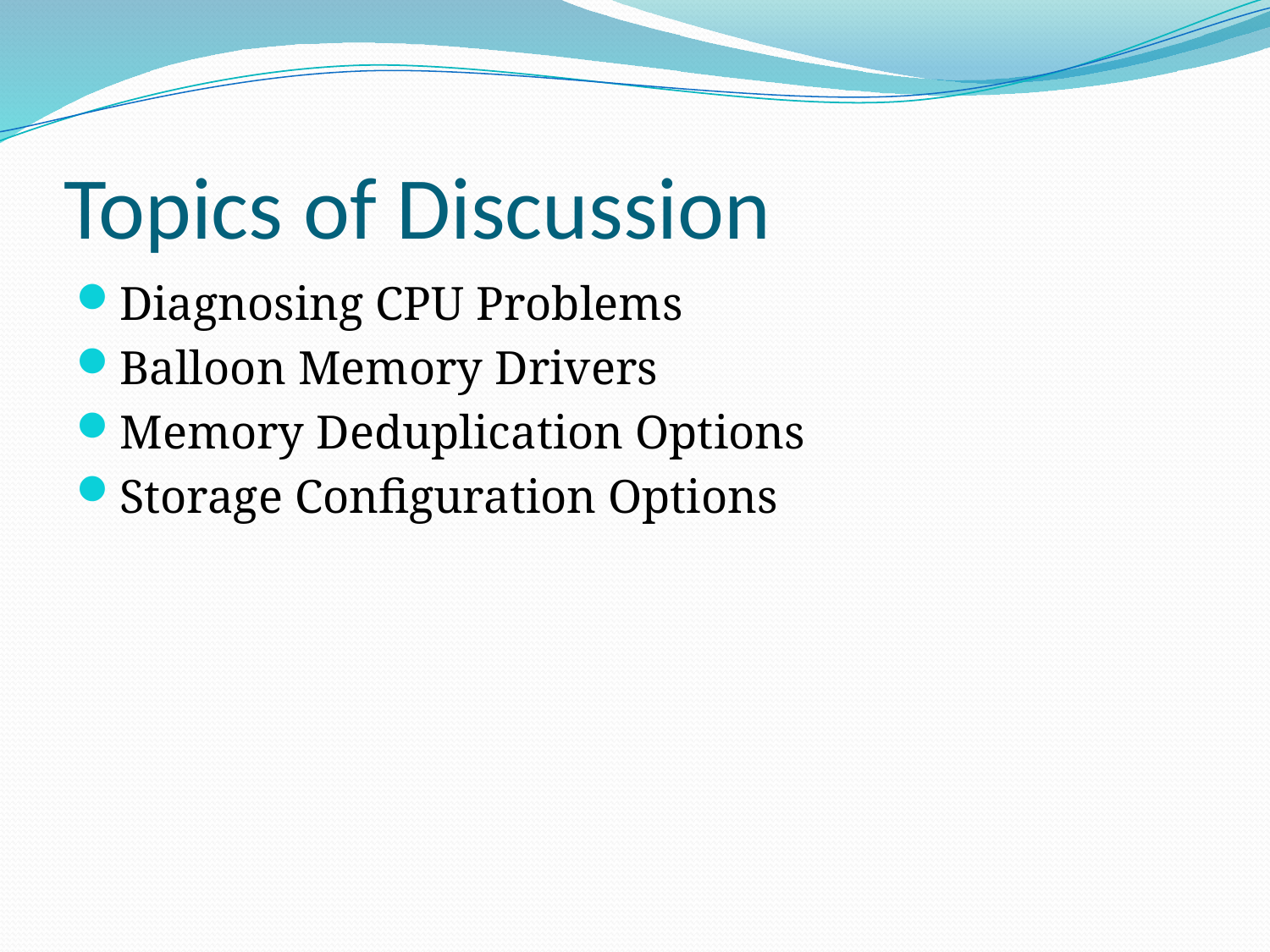

# Topics of Discussion
Diagnosing CPU Problems
Balloon Memory Drivers
Memory Deduplication Options
Storage Configuration Options